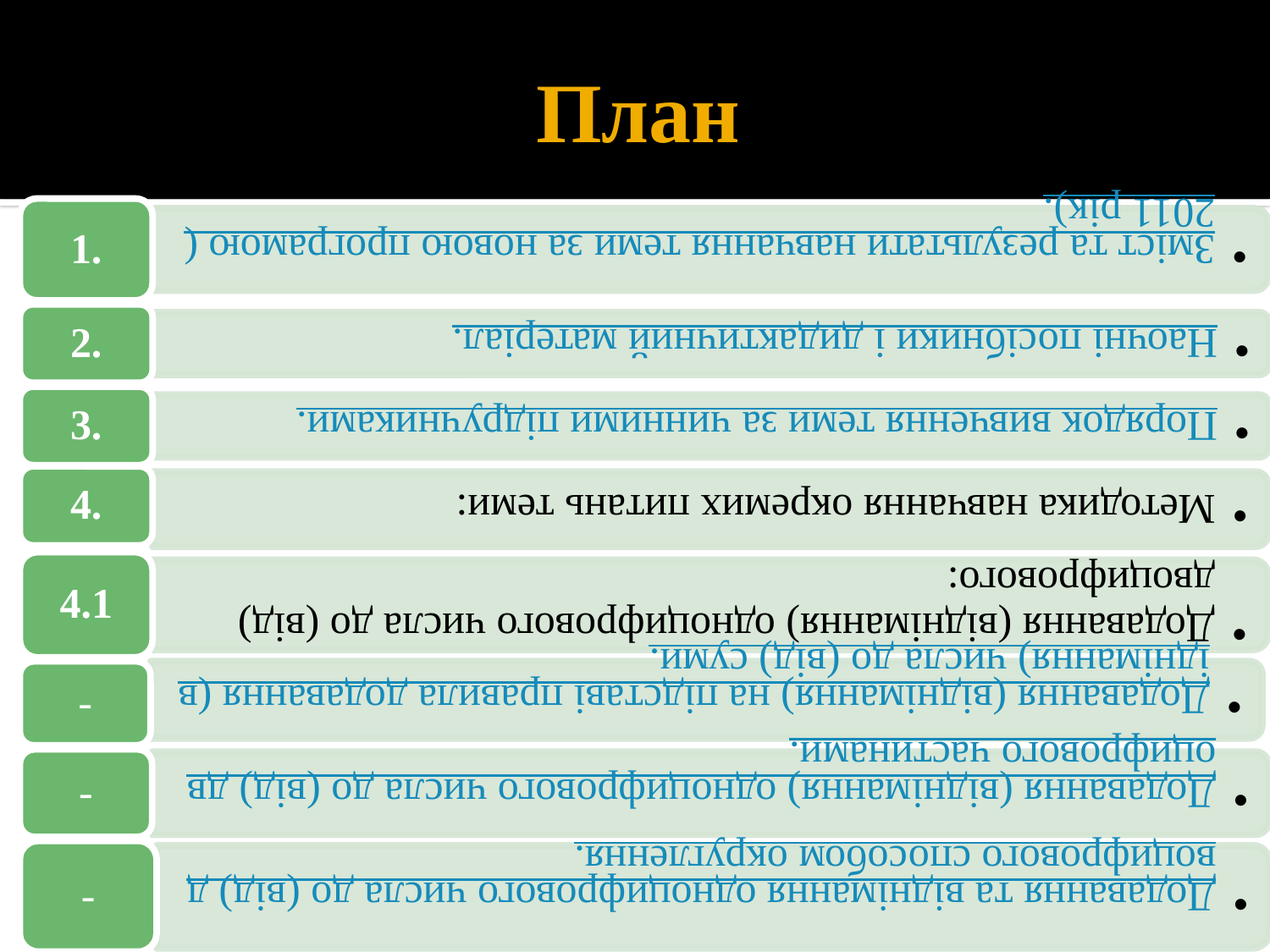

# План
Зміст та результати навчання теми за новою програмою (2011 рік).
1.
Наочні посібники і дидактичний матеріал.
2.
Порядок вивчення теми за чинними підручниками.
3.
Методика навчання окремих питань теми:
4.
Додавання (віднімання) одноцифрового числа до (від) двоцифрового:
4.1
Додавання (віднімання) на підставі правила додавання (віднімання) числа до (від) суми.
-
Додавання (віднімання) одноцифрового числа до (від) двоцифрового частинами.
-
Додавання та віднімання одноцифрового числа до (від) двоцифрового способом округлення.
-